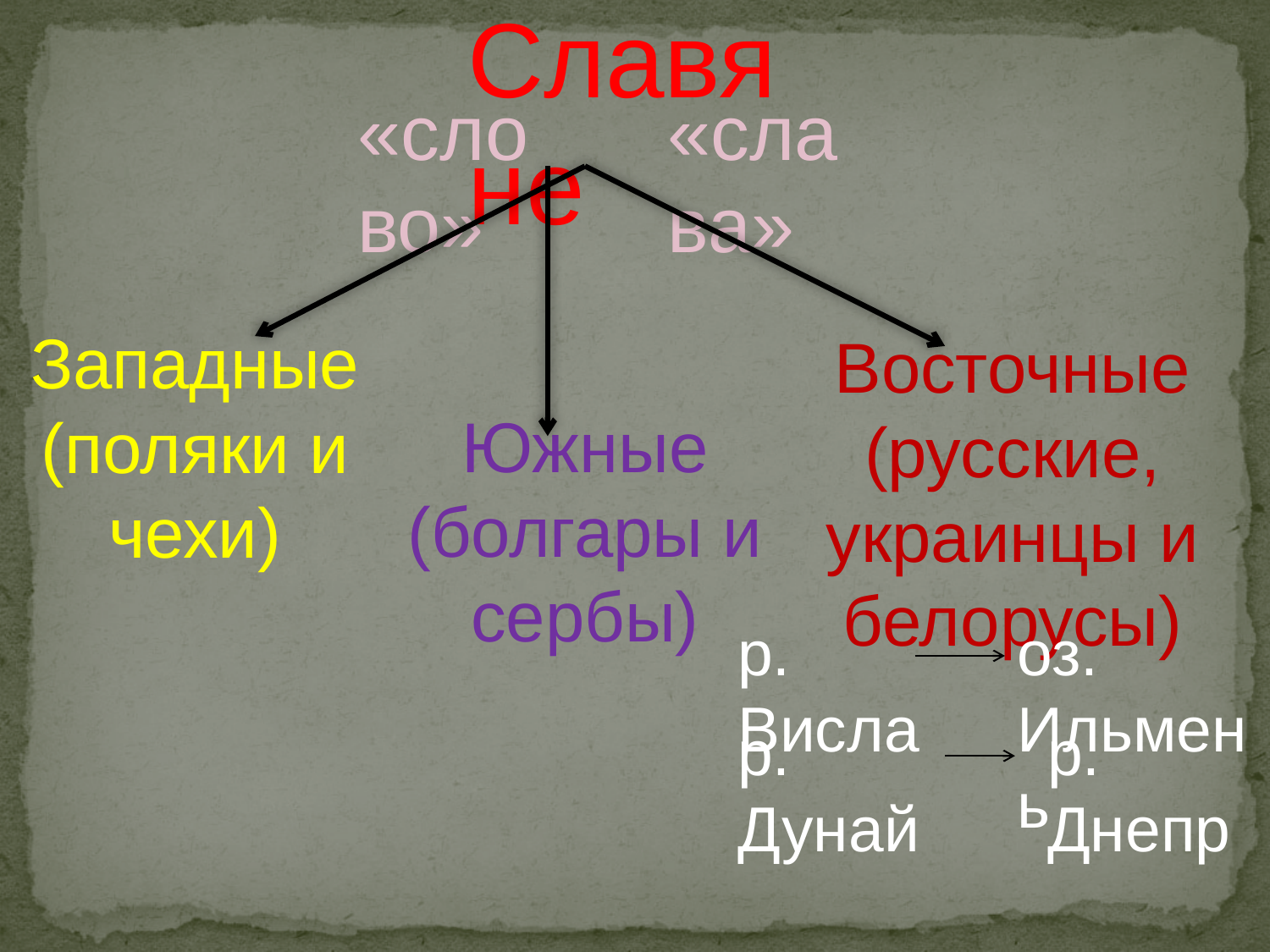

Славяне
«слово»
«слава»
Западные
(поляки и чехи)
Восточные
(русские, украинцы и белорусы)
Южные
(болгары и сербы)
р. Висла
оз. Ильмень
р. Дунай
р. Днепр